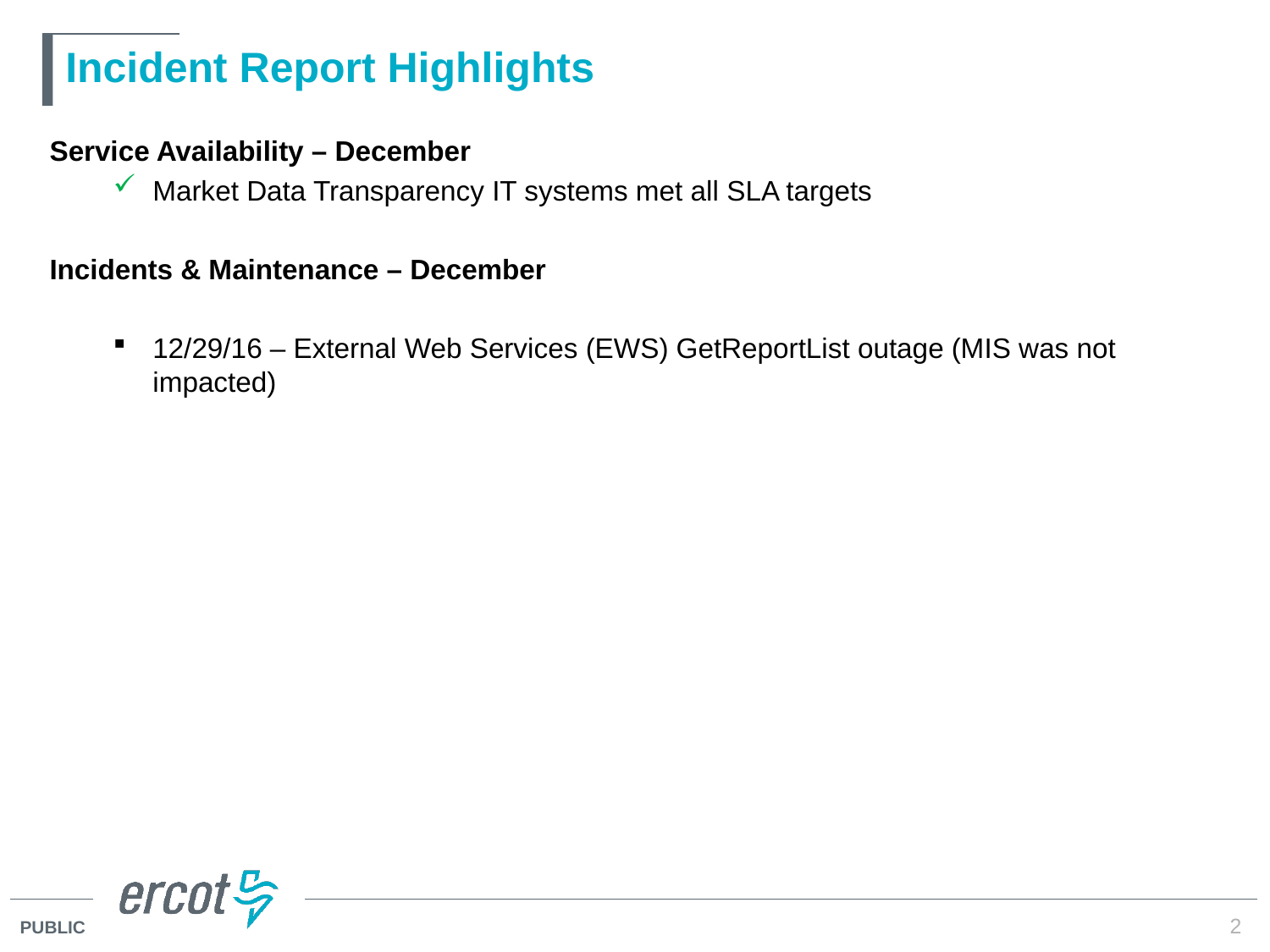

# Incident Report Highlights
Service Availability – December
Market Data Transparency IT systems met all SLA targets

Incidents & Maintenance – December

12/29/16 – External Web Services (EWS) GetReportList outage (MIS was not impacted)

2